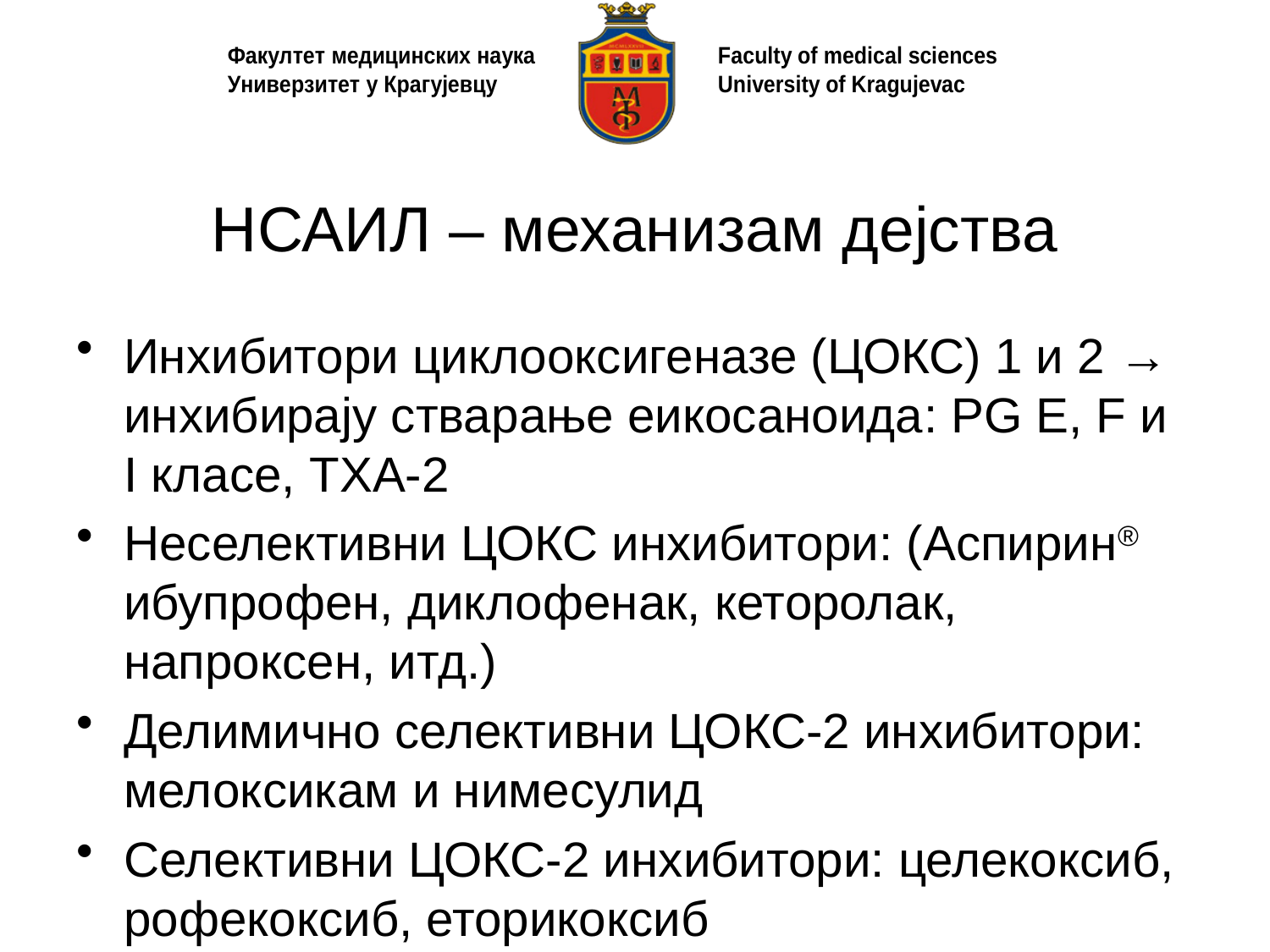

# НСАИЛ – механизам дејства
Инхибитори циклооксигеназе (ЦОКС) 1 и 2 → инхибирају стварање еикосаноида: PG E, F и I класе, ТXA-2
Неселективни ЦОКС инхибитори: (Аспирин® ибупрофен, диклофенак, кеторолак, напроксен, итд.)
Делимично селективни ЦОКС-2 инхибитори: мелоксикам и нимесулид
Селективни ЦОКС-2 инхибитори: целекоксиб, рофекоксиб, еторикоксиб